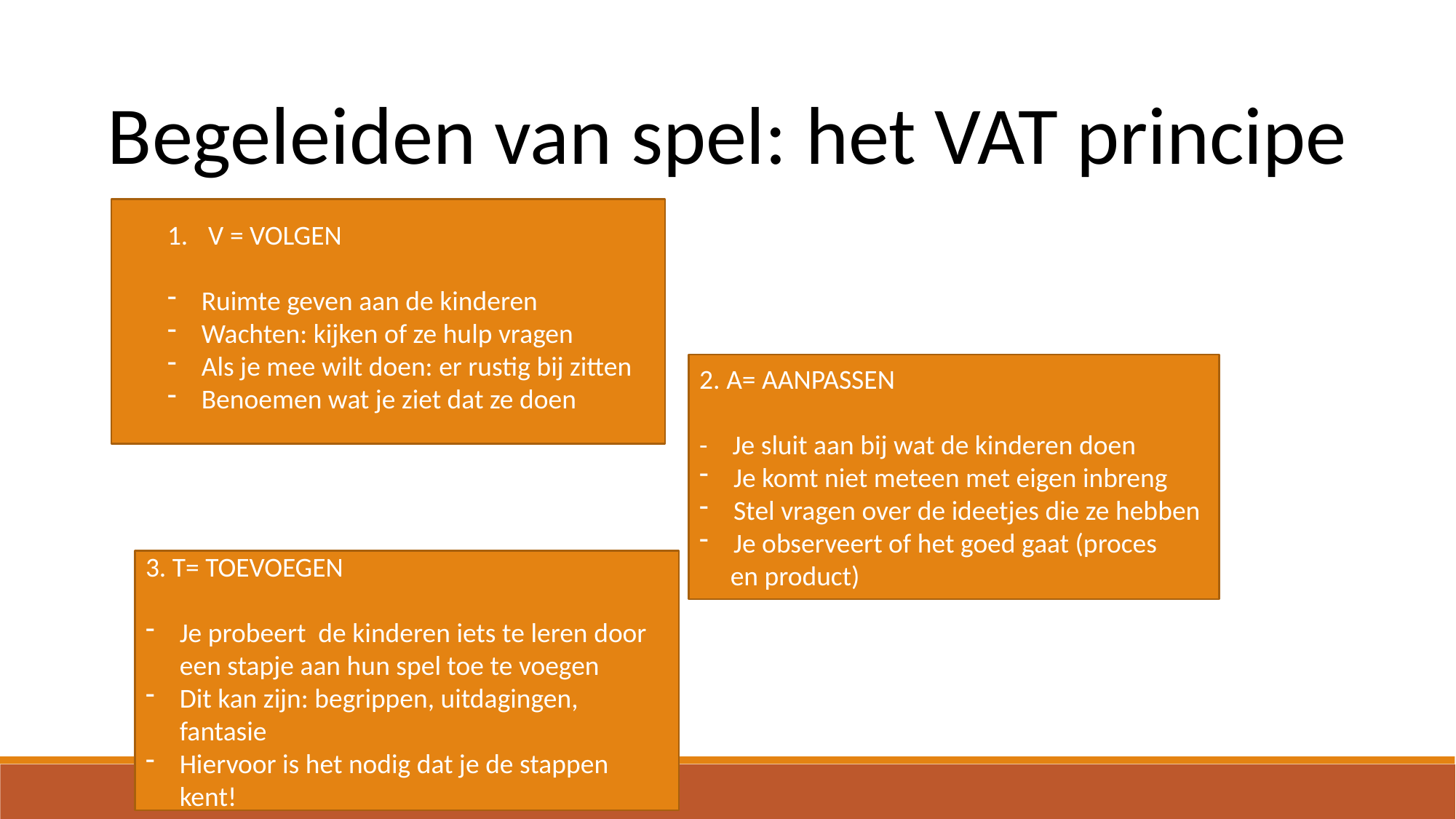

Begeleiden van spel: het VAT principe

V = VOLGEN

Ruimte geven aan de kinderen
Wachten: kijken of ze hulp vragen
Als je mee wilt doen: er rustig bij zitten
Benoemen wat je ziet dat ze doen
2. A= AANPASSEN

-    Je sluit aan bij wat de kinderen doen
Je komt niet meteen met eigen inbreng
Stel vragen over de ideetjes die ze hebben
Je observeert of het goed gaat (proces
     en product)
3. T= TOEVOEGEN

Je probeert  de kinderen iets te leren door een stapje aan hun spel toe te voegen
Dit kan zijn: begrippen, uitdagingen, fantasie
Hiervoor is het nodig dat je de stappen kent!